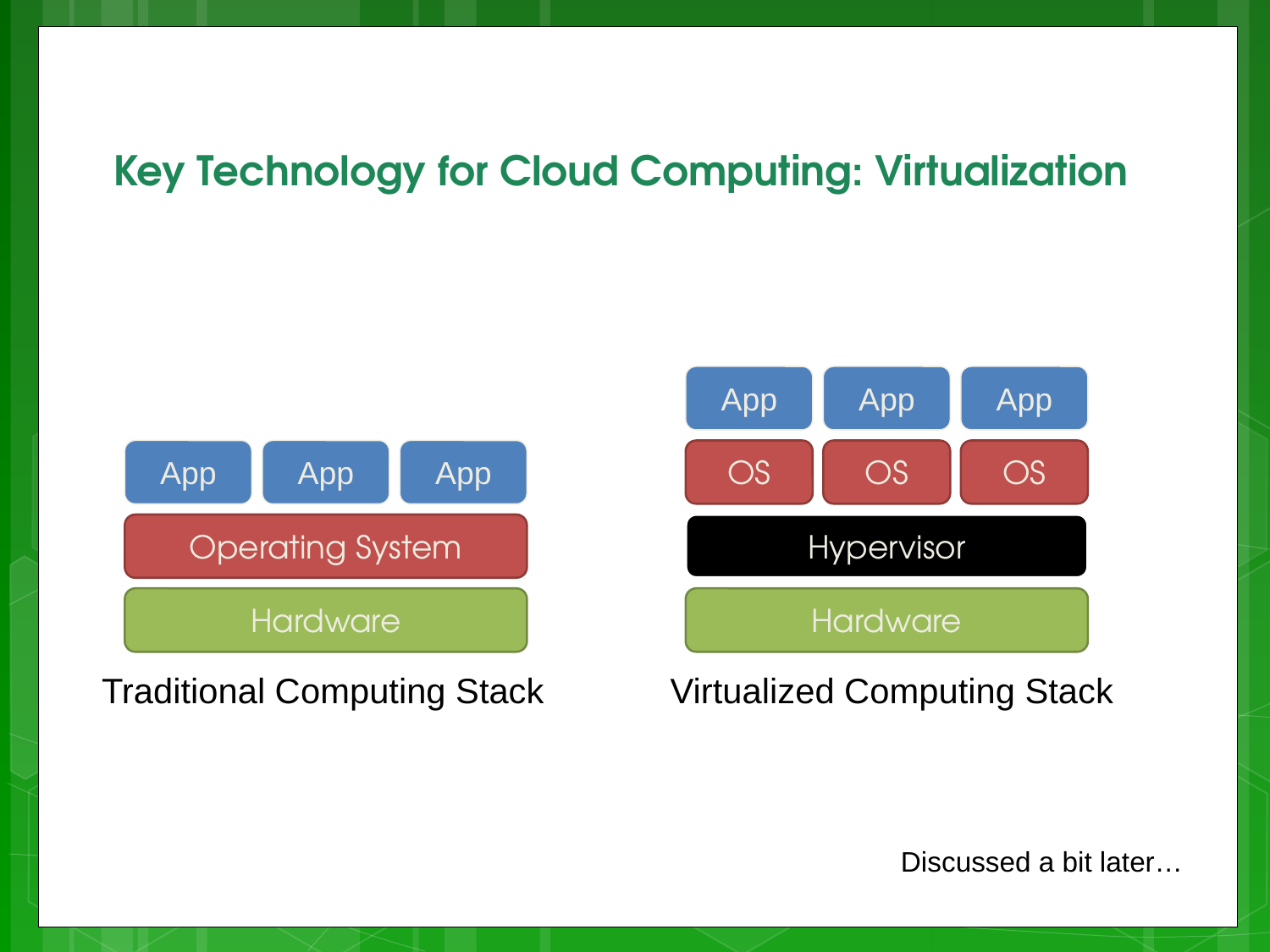

# Key Technology for Cloud Computing: Virtualization
App
App
App
App
App
App
OS
OS
OS
Hypervisor
Operating System
Hardware
Hardware
Traditional Computing Stack
Virtualized Computing Stack
Discussed a bit later…